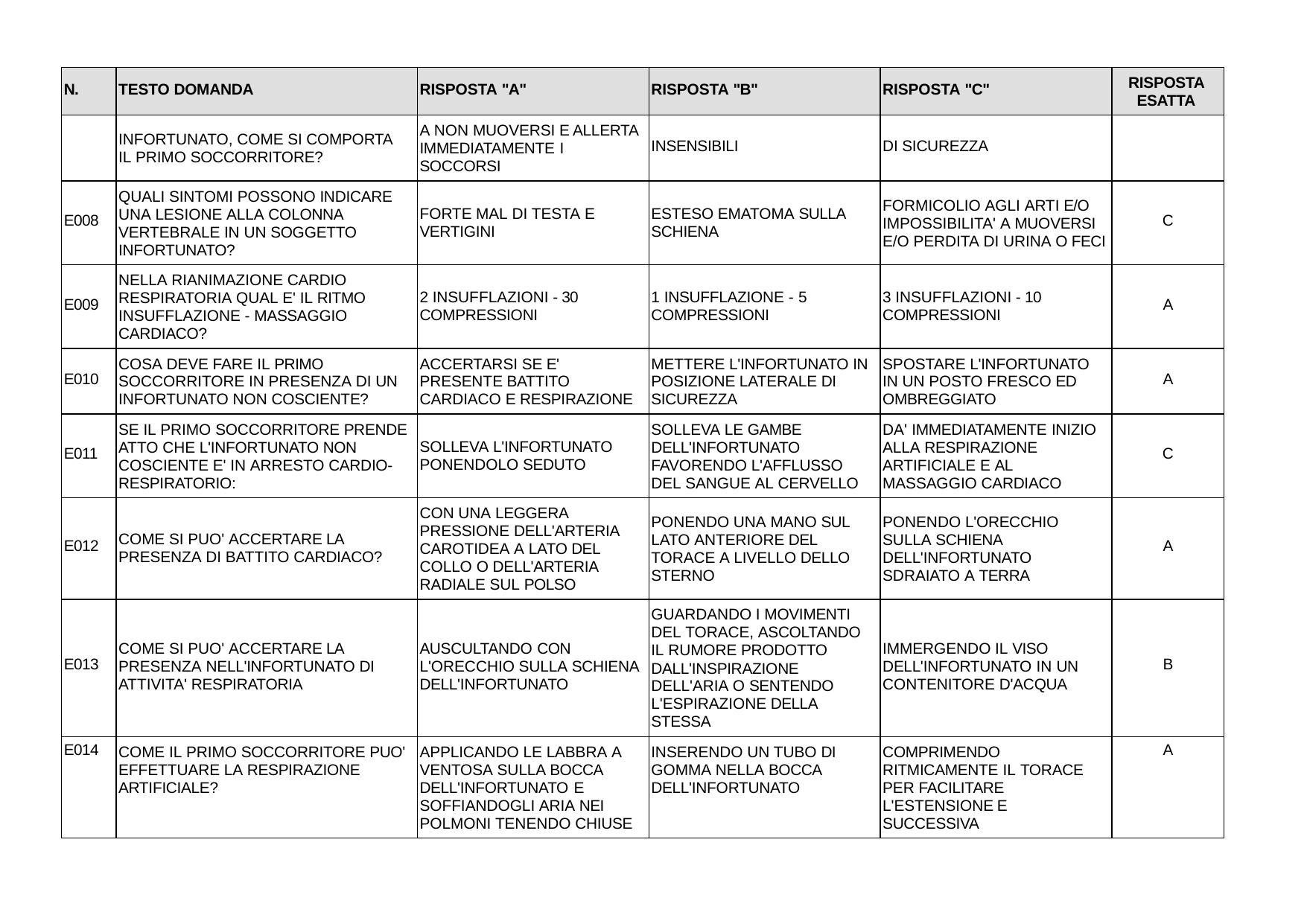

| N. | TESTO DOMANDA | RISPOSTA "A" | RISPOSTA "B" | RISPOSTA "C" | RISPOSTA ESATTA |
| --- | --- | --- | --- | --- | --- |
|  | INFORTUNATO, COME SI COMPORTA IL PRIMO SOCCORRITORE? | A NON MUOVERSI E ALLERTA IMMEDIATAMENTE I SOCCORSI | INSENSIBILI | DI SICUREZZA |  |
| E008 | QUALI SINTOMI POSSONO INDICARE UNA LESIONE ALLA COLONNA VERTEBRALE IN UN SOGGETTO INFORTUNATO? | FORTE MAL DI TESTA E VERTIGINI | ESTESO EMATOMA SULLA SCHIENA | FORMICOLIO AGLI ARTI E/O IMPOSSIBILITA' A MUOVERSI E/O PERDITA DI URINA O FECI | C |
| E009 | NELLA RIANIMAZIONE CARDIO RESPIRATORIA QUAL E' IL RITMO INSUFFLAZIONE - MASSAGGIO CARDIACO? | 2 INSUFFLAZIONI - 30 COMPRESSIONI | 1 INSUFFLAZIONE - 5 COMPRESSIONI | 3 INSUFFLAZIONI - 10 COMPRESSIONI | A |
| E010 | COSA DEVE FARE IL PRIMO SOCCORRITORE IN PRESENZA DI UN INFORTUNATO NON COSCIENTE? | ACCERTARSI SE E' PRESENTE BATTITO CARDIACO E RESPIRAZIONE | METTERE L'INFORTUNATO IN POSIZIONE LATERALE DI SICUREZZA | SPOSTARE L'INFORTUNATO IN UN POSTO FRESCO ED OMBREGGIATO | A |
| E011 | SE IL PRIMO SOCCORRITORE PRENDE ATTO CHE L'INFORTUNATO NON COSCIENTE E' IN ARRESTO CARDIO- RESPIRATORIO: | SOLLEVA L'INFORTUNATO PONENDOLO SEDUTO | SOLLEVA LE GAMBE DELL'INFORTUNATO FAVORENDO L'AFFLUSSO DEL SANGUE AL CERVELLO | DA' IMMEDIATAMENTE INIZIO ALLA RESPIRAZIONE ARTIFICIALE E AL MASSAGGIO CARDIACO | C |
| E012 | COME SI PUO' ACCERTARE LA PRESENZA DI BATTITO CARDIACO? | CON UNA LEGGERA PRESSIONE DELL'ARTERIA CAROTIDEA A LATO DEL COLLO O DELL'ARTERIA RADIALE SUL POLSO | PONENDO UNA MANO SUL LATO ANTERIORE DEL TORACE A LIVELLO DELLO STERNO | PONENDO L'ORECCHIO SULLA SCHIENA DELL'INFORTUNATO SDRAIATO A TERRA | A |
| E013 | COME SI PUO' ACCERTARE LA PRESENZA NELL'INFORTUNATO DI ATTIVITA' RESPIRATORIA | AUSCULTANDO CON L'ORECCHIO SULLA SCHIENA DELL'INFORTUNATO | GUARDANDO I MOVIMENTI DEL TORACE, ASCOLTANDO IL RUMORE PRODOTTO DALL'INSPIRAZIONE DELL'ARIA O SENTENDO L'ESPIRAZIONE DELLA STESSA | IMMERGENDO IL VISO DELL'INFORTUNATO IN UN CONTENITORE D'ACQUA | B |
| E014 | COME IL PRIMO SOCCORRITORE PUO' EFFETTUARE LA RESPIRAZIONE ARTIFICIALE? | APPLICANDO LE LABBRA A VENTOSA SULLA BOCCA DELL'INFORTUNATO E SOFFIANDOGLI ARIA NEI POLMONI TENENDO CHIUSE | INSERENDO UN TUBO DI GOMMA NELLA BOCCA DELL'INFORTUNATO | COMPRIMENDO RITMICAMENTE IL TORACE PER FACILITARE L'ESTENSIONE E SUCCESSIVA | A |